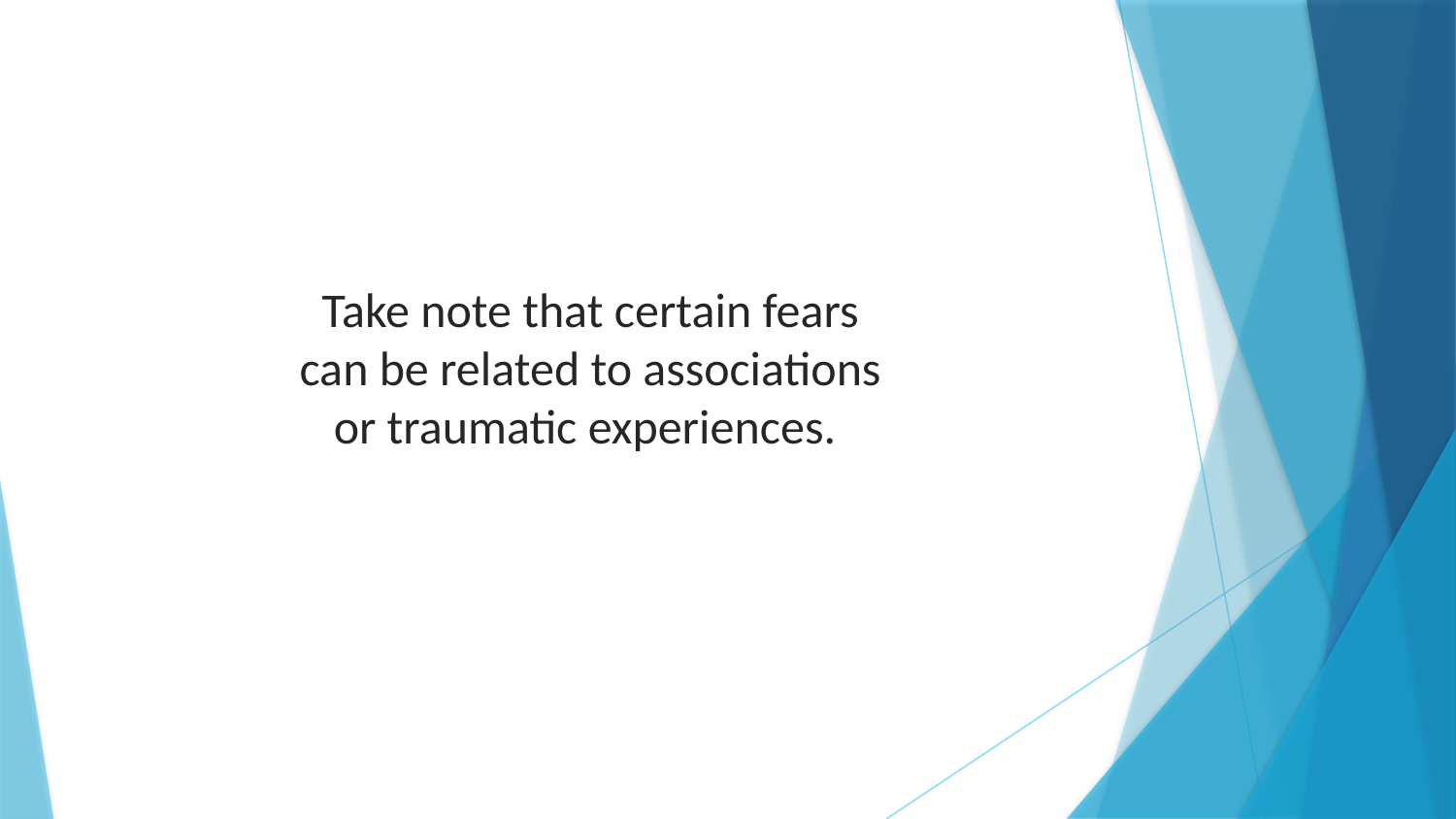

Take note that certain fears can be related to associations or traumatic experiences.